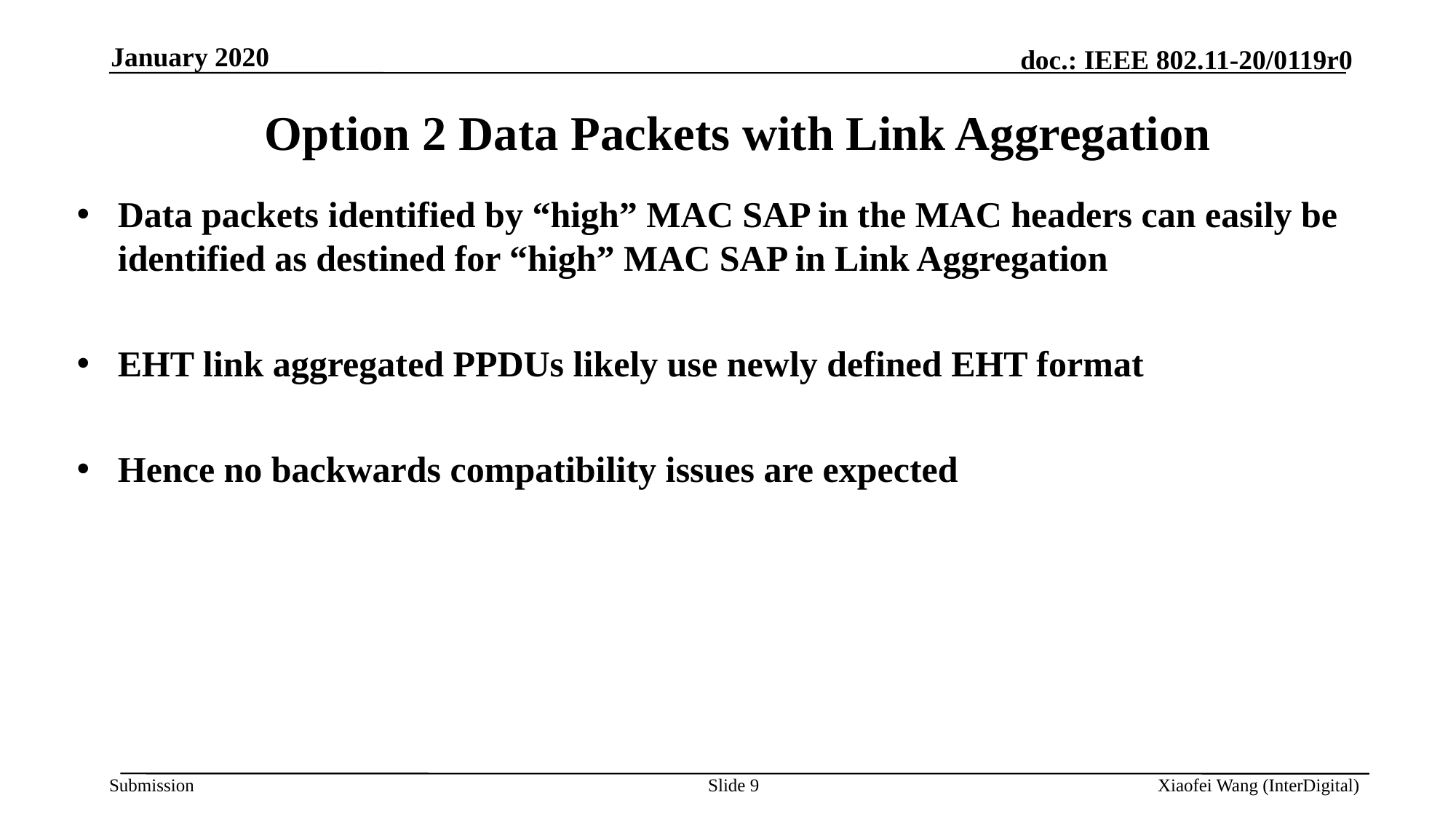

January 2020
# Option 2 Data Packets with Link Aggregation
Data packets identified by “high” MAC SAP in the MAC headers can easily be identified as destined for “high” MAC SAP in Link Aggregation

EHT link aggregated PPDUs likely use newly defined EHT format

Hence no backwards compatibility issues are expected

Slide 9
Xiaofei Wang (InterDigital)